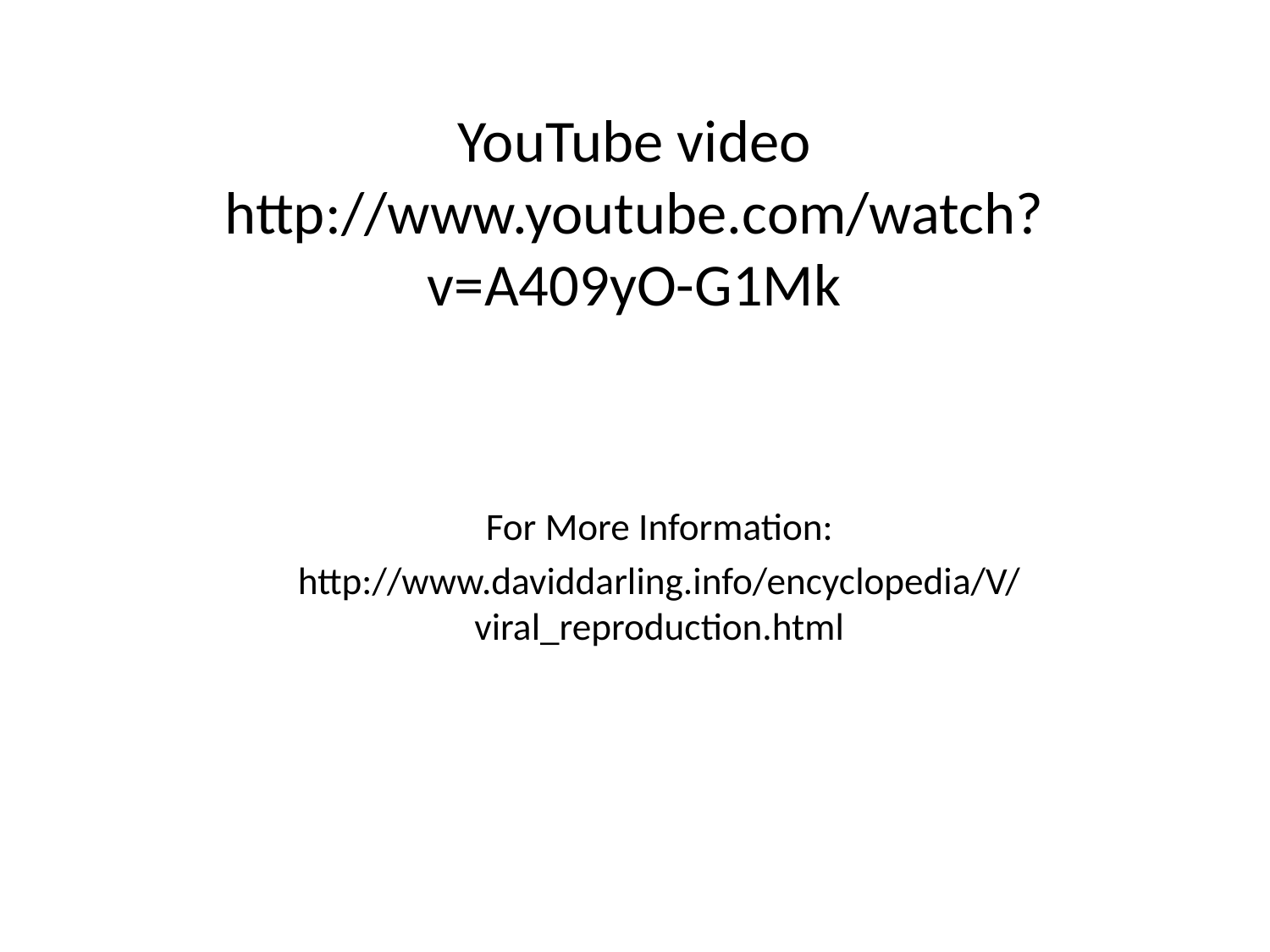

# YouTube video http://www.youtube.com/watch?v=A409yO-G1Mk
For More Information:
http://www.daviddarling.info/encyclopedia/V/viral_reproduction.html